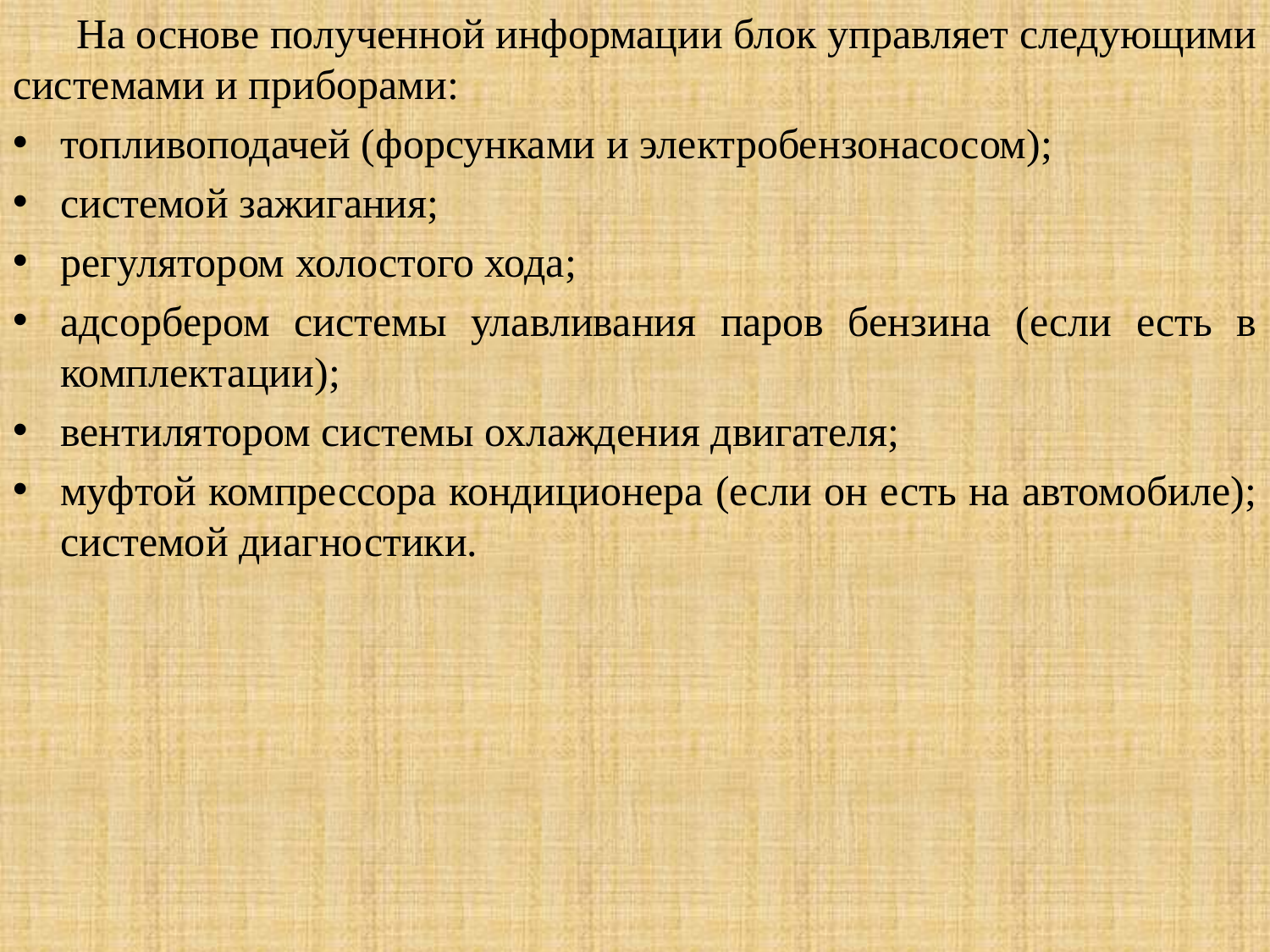

На основе полученной информации блок управляет следующими системами и приборами:
топливоподачей (форсунками и электробензонасосом);
системой зажигания;
регулятором холостого хода;
адсорбером системы улавливания паров бензина (если есть в комплектации);
вентилятором системы охлаждения двигателя;
муфтой компрессора кондиционера (если он есть на автомобиле); системой диагностики.